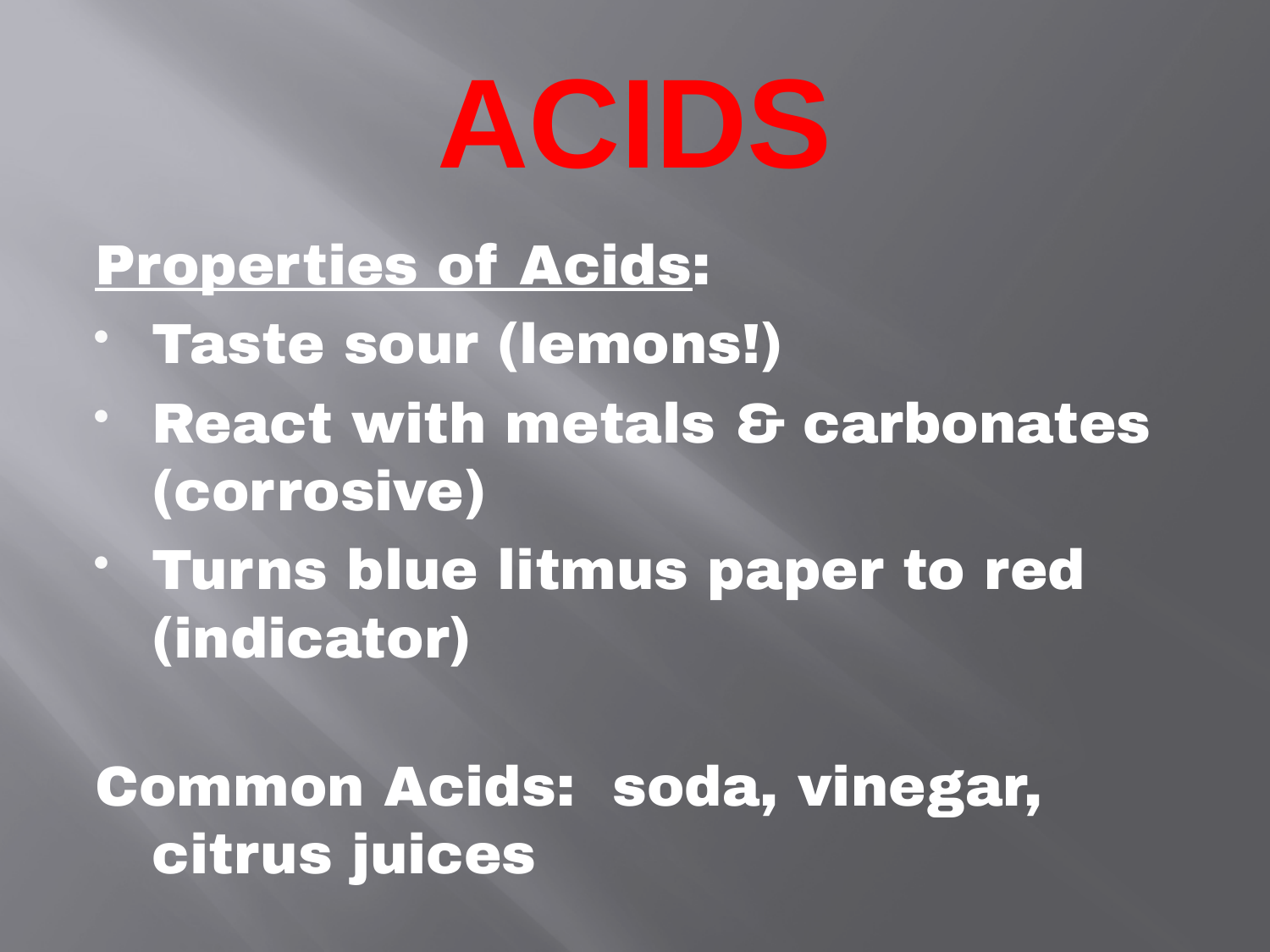

# ACIDS
Properties of Acids:
Taste sour (lemons!)
React with metals & carbonates (corrosive)
Turns blue litmus paper to red  (indicator)

Common Acids:  soda, vinegar, citrus juices